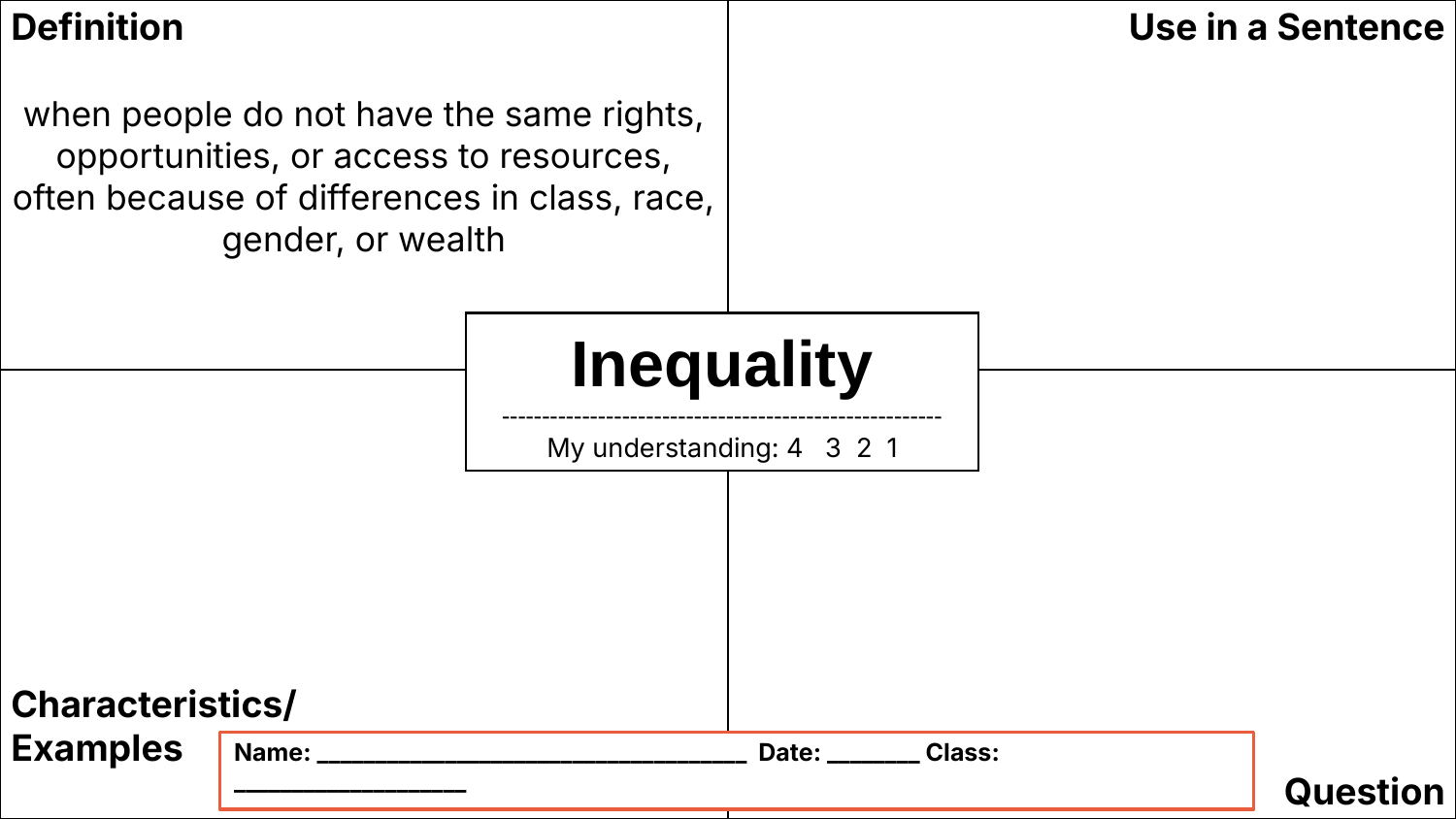

| Definition when people do not have the same rights, opportunities, or access to resources, often because of differences in class, race, gender, or wealth | Use in a Sentence |
| --- | --- |
| Characteristics/ Examples | Question |
Inequality
-------------------------------------------------------
My understanding: 4   3  2  1
Name: _____________________________________  Date: ________ Class: ____________________